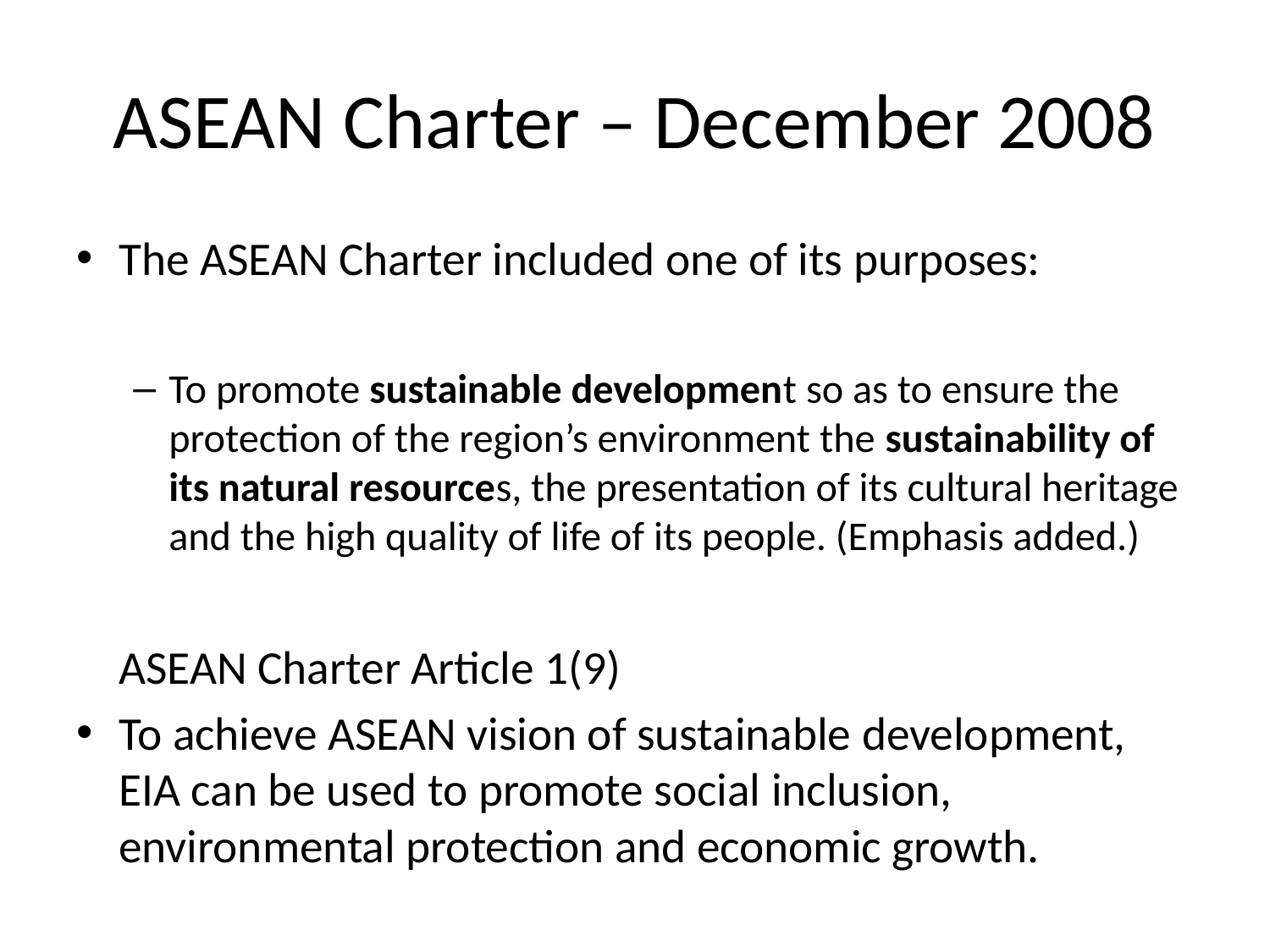

# ASEAN Charter – December 2008
The ASEAN Charter included one of its purposes:

To promote sustainable development so as to ensure the protection of the region’s environment the sustainability of its natural resources, the presentation of its cultural heritage and the high quality of life of its people. (Emphasis added.)

									ASEAN Charter Article 1(9)
To achieve ASEAN vision of sustainable development, EIA can be used to promote social inclusion, environmental protection and economic growth.